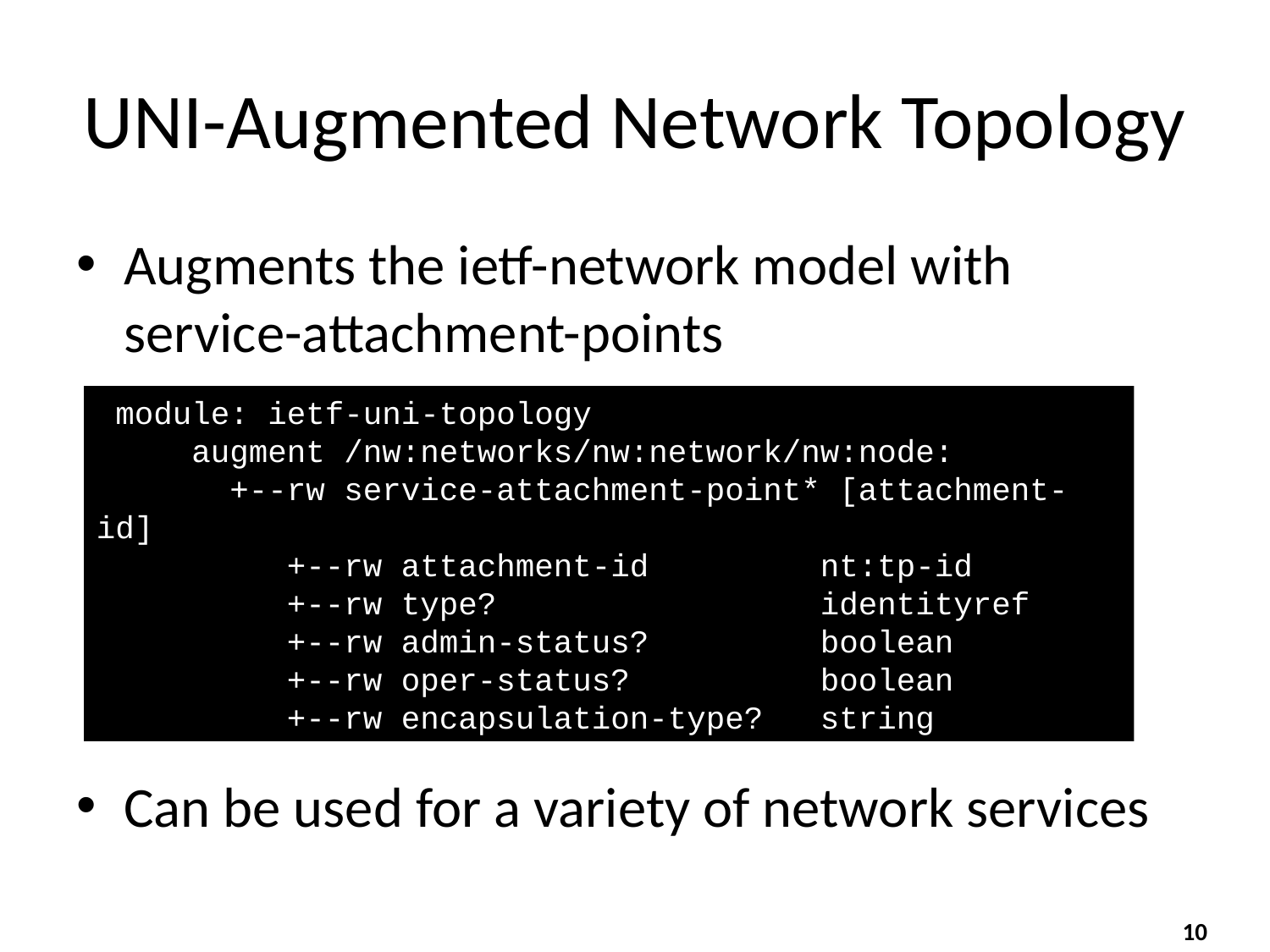

# UNI-Augmented Network Topology
Augments the ietf-network model with service-attachment-points

Can be used for a variety of network services
 module: ietf-uni-topology
     augment /nw:networks/nw:network/nw:node:
       +--rw service-attachment-point* [attachment-id]
          +--rw attachment-id         nt:tp-id
          +--rw type?                 identityref
          +--rw admin-status?         boolean
          +--rw oper-status?          boolean
          +--rw encapsulation-type?   string